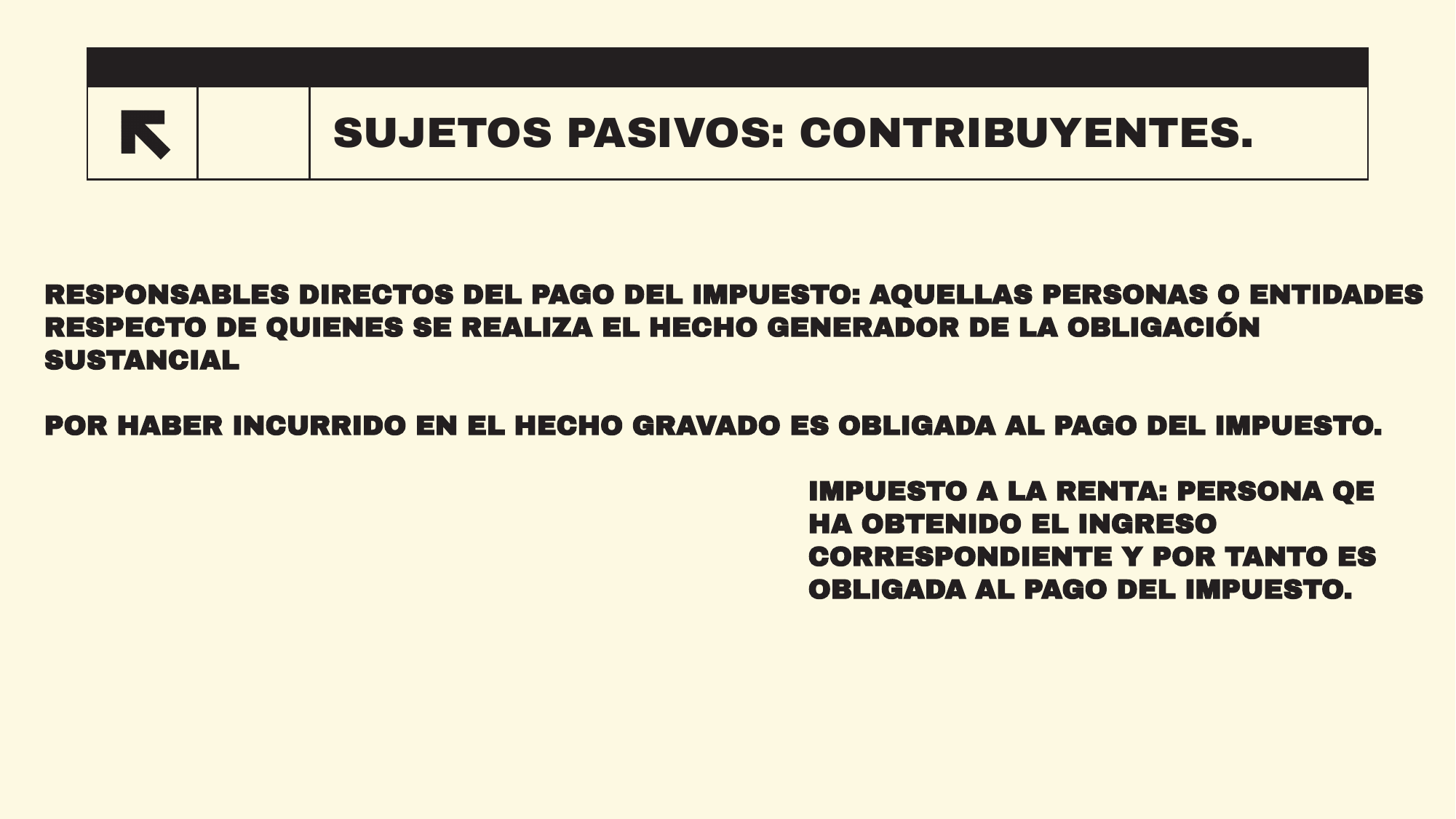

# SUJETOS PASIVOS: CONTRIBUYENTES.

28
RESPONSABLES DIRECTOS DEL PAGO DEL IMPUESTO: AQUELLAS PERSONAS O ENTIDADES RESPECTO DE QUIENES SE REALIZA EL HECHO GENERADOR DE LA OBLIGACIÓN SUSTANCIAL

POR HABER INCURRIDO EN EL HECHO GRAVADO ES OBLIGADA AL PAGO DEL IMPUESTO.

							IMPUESTO A LA RENTA: PERSONA QE 							HA OBTENIDO EL INGRESO 									CORRESPONDIENTE Y POR TANTO ES 							OBLIGADA AL PAGO DEL IMPUESTO.